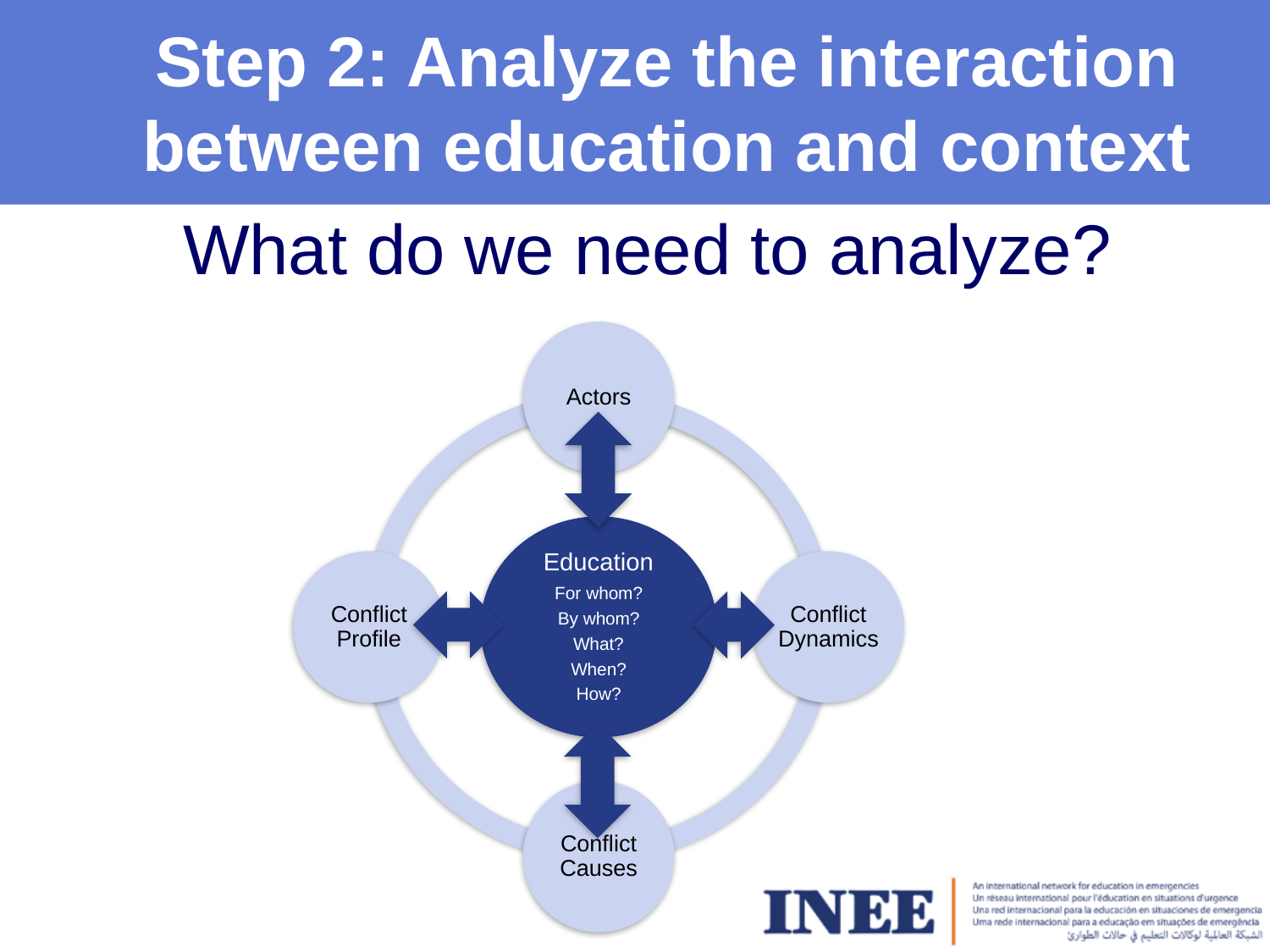

# Step 2: Analyze the interaction between education and context
What do we need to analyze?
Education
For whom?
By whom?
What?
When?
How?
Actors
Conflict Dynamics
Conflict Causes
Conflict Profile